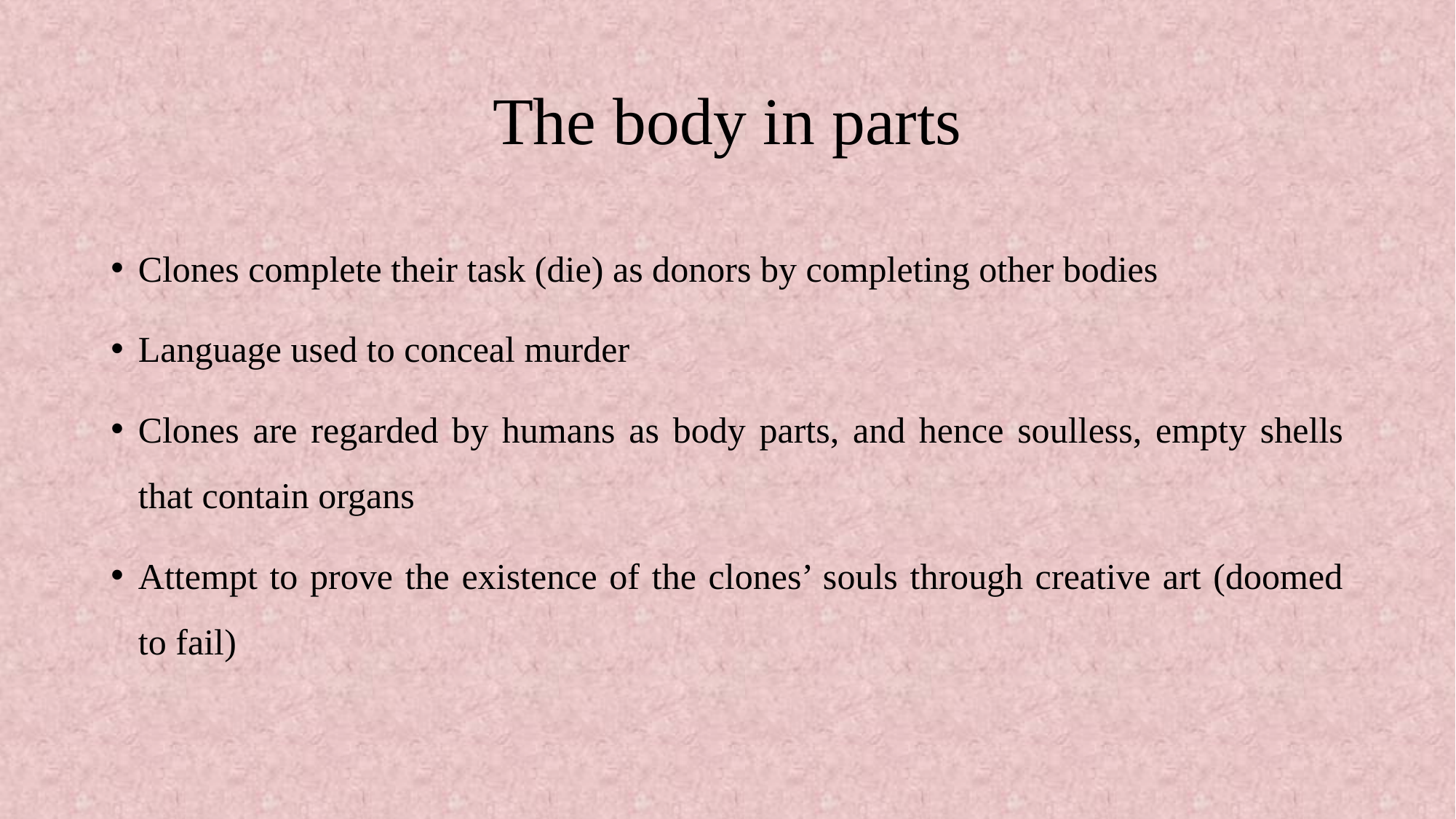

# The body in parts
Clones complete their task (die) as donors by completing other bodies
Language used to conceal murder
Clones are regarded by humans as body parts, and hence soulless, empty shells that contain organs
Attempt to prove the existence of the clones’ souls through creative art (doomed to fail)